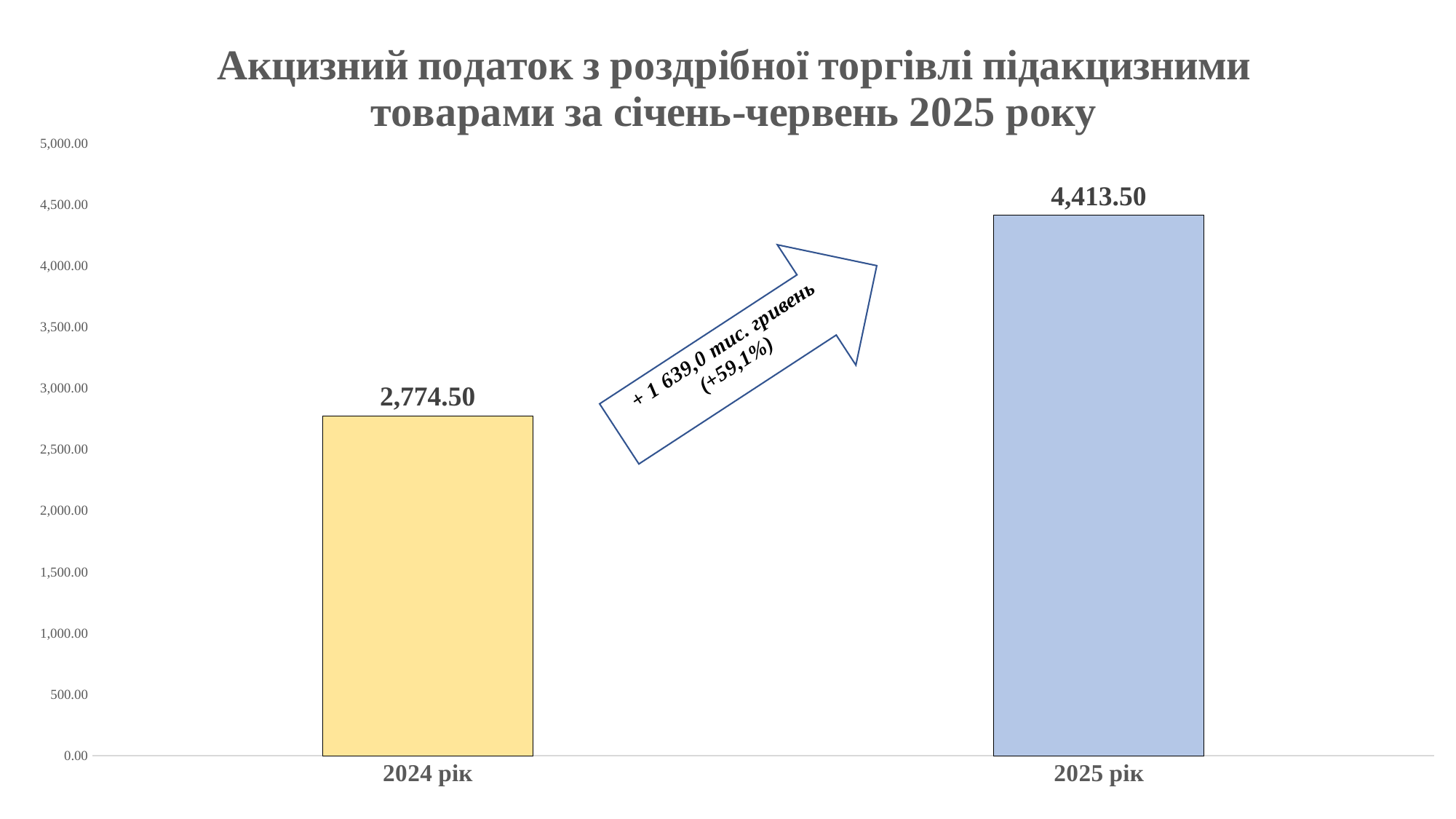

### Chart: Акцизний податок з роздрібної торгівлі підакцизними товарами за січень-червень 2025 року

| Category |  |
|---|---|
| 2024 рік | 2774.5 |
| 2025 рік | 4413.5 |